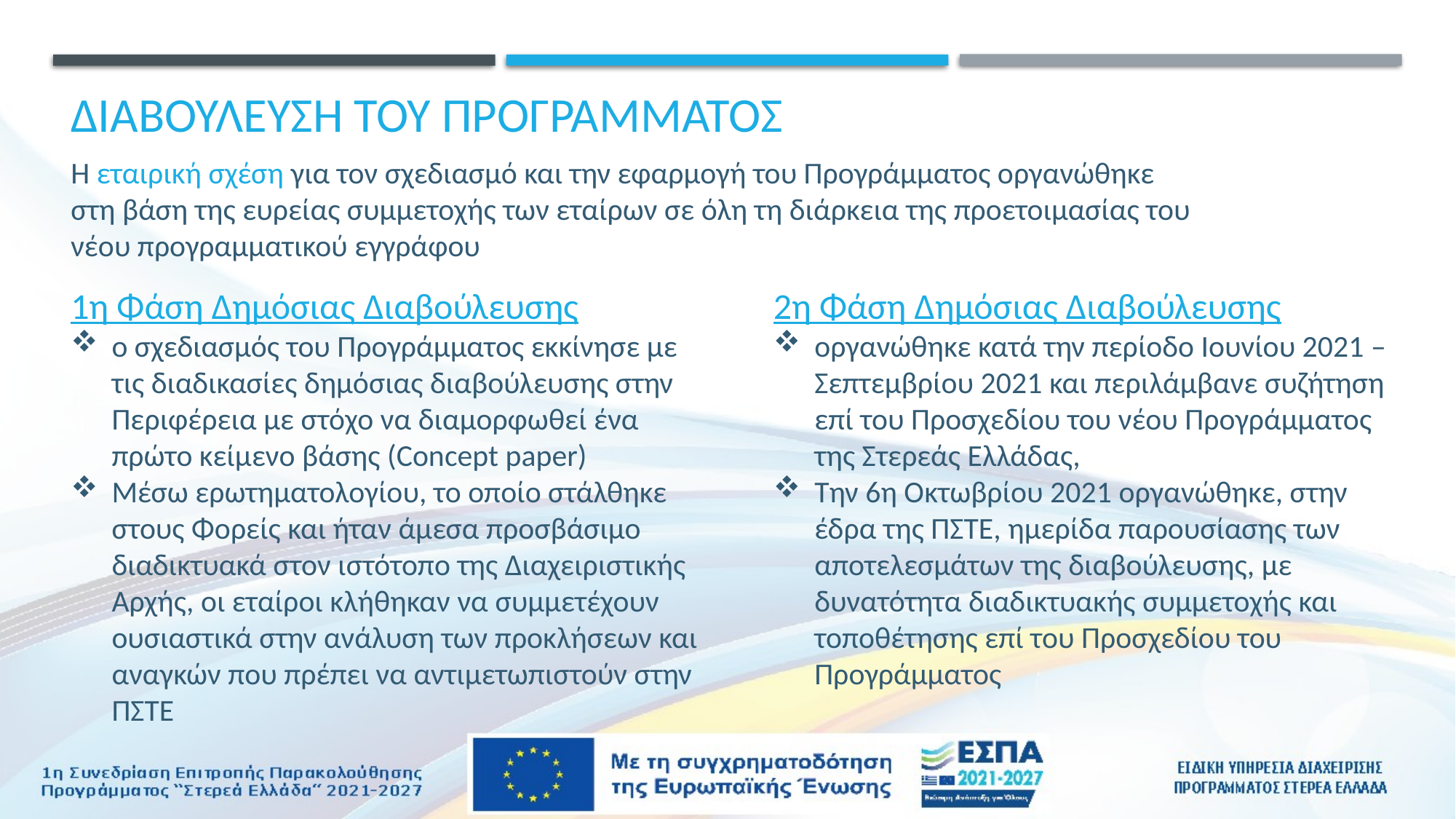

ΔΙΑΒΟΥΛΕΥΣΗ ΤΟΥ ΠΡΟΓΡΑΜΜΑΤΟΣ
Η εταιρική σχέση για τον σχεδιασμό και την εφαρμογή του Προγράμματος οργανώθηκε στη βάση της ευρείας συμμετοχής των εταίρων σε όλη τη διάρκεια της προετοιμασίας του νέου προγραμματικού εγγράφου
1η Φάση Δημόσιας Διαβούλευσης
ο σχεδιασμός του Προγράμματος εκκίνησε με τις διαδικασίες δημόσιας διαβούλευσης στην Περιφέρεια με στόχο να διαμορφωθεί ένα πρώτο κείμενο βάσης (Concept paper)
Μέσω ερωτηματολογίου, το οποίο στάλθηκε στους Φορείς και ήταν άμεσα προσβάσιμο διαδικτυακά στον ιστότοπο της Διαχειριστικής Αρχής, οι εταίροι κλήθηκαν να συμμετέχουν ουσιαστικά στην ανάλυση των προκλήσεων και αναγκών που πρέπει να αντιμετωπιστούν στην ΠΣΤΕ
2η Φάση Δημόσιας Διαβούλευσης
οργανώθηκε κατά την περίοδο Ιουνίου 2021 – Σεπτεμβρίου 2021 και περιλάμβανε συζήτηση επί του Προσχεδίου του νέου Προγράμματος της Στερεάς Ελλάδας,
Την 6η Οκτωβρίου 2021 οργανώθηκε, στην έδρα της ΠΣΤΕ, ημερίδα παρουσίασης των αποτελεσμάτων της διαβούλευσης, με δυνατότητα διαδικτυακής συμμετοχής και τοποθέτησης επί του Προσχεδίου του Προγράμματος